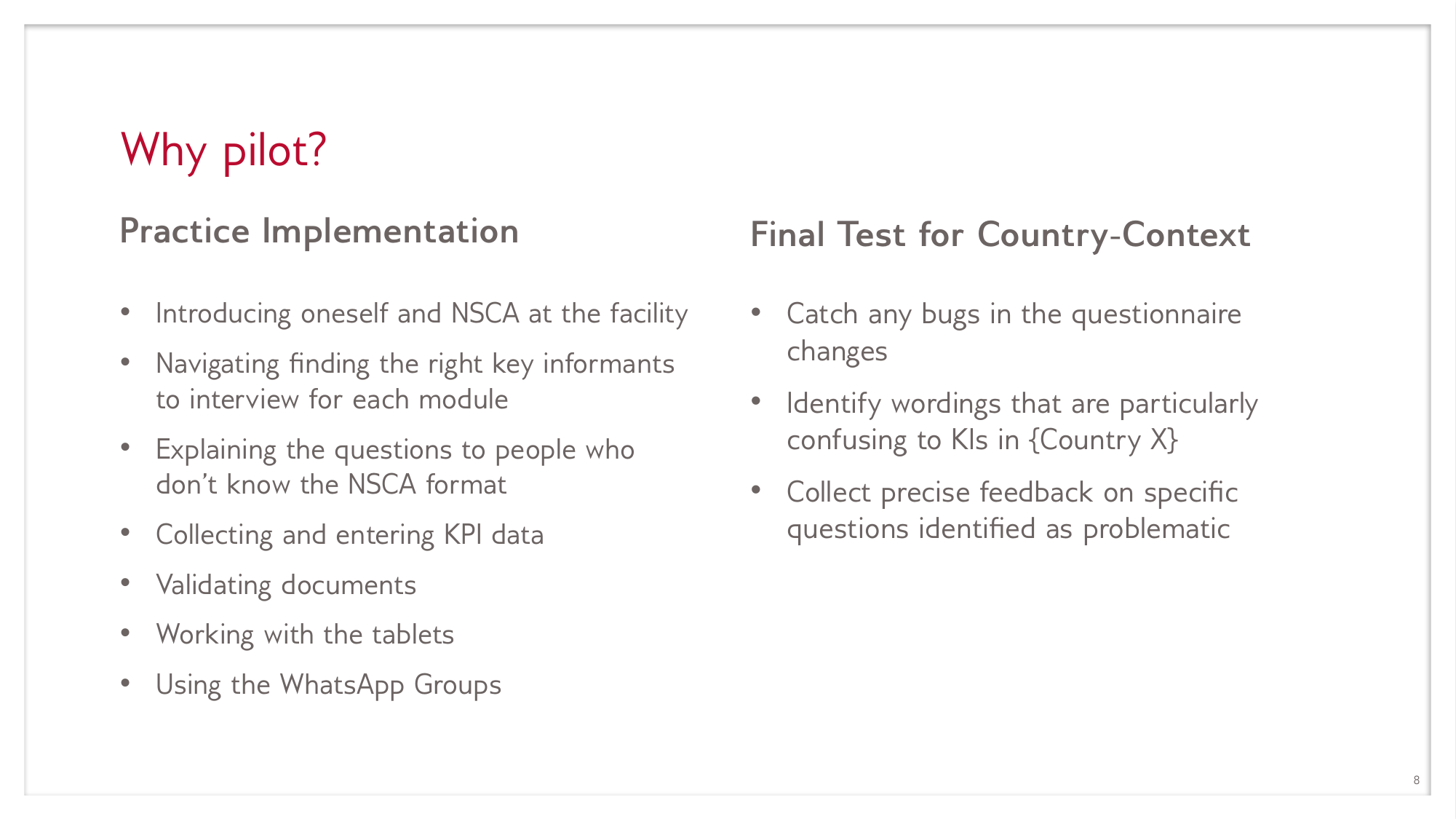

# Why pilot?
Practice Implementation
Final Test for Country-Context
Introducing oneself and NSCA at the facility
Navigating finding the right key informants to interview for each module
Explaining the questions to people who don’t know the NSCA format
Collecting and entering KPI data
Validating documents
Working with the tablets
Using the WhatsApp Groups

Catch any bugs in the questionnaire changes
Identify wordings that are particularly confusing to KIs in {Country X}
Collect precise feedback on specific questions identified as problematic

8